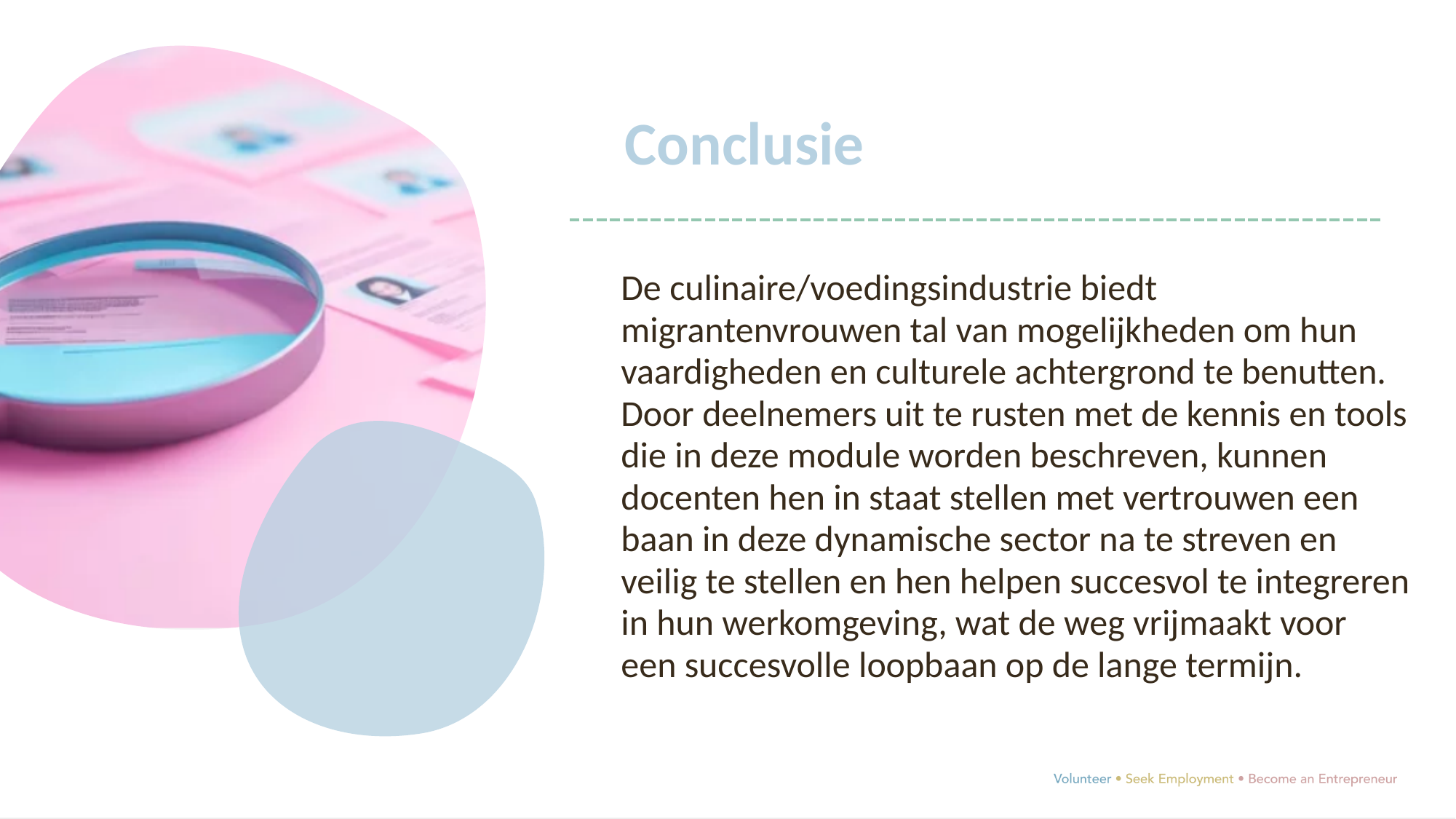

Conclusie

De culinaire/voedingsindustrie biedt migrantenvrouwen tal van mogelijkheden om hun vaardigheden en culturele achtergrond te benutten. Door deelnemers uit te rusten met de kennis en tools die in deze module worden beschreven, kunnen docenten hen in staat stellen met vertrouwen een baan in deze dynamische sector na te streven en veilig te stellen en hen helpen succesvol te integreren in hun werkomgeving, wat de weg vrijmaakt voor een succesvolle loopbaan op de lange termijn.